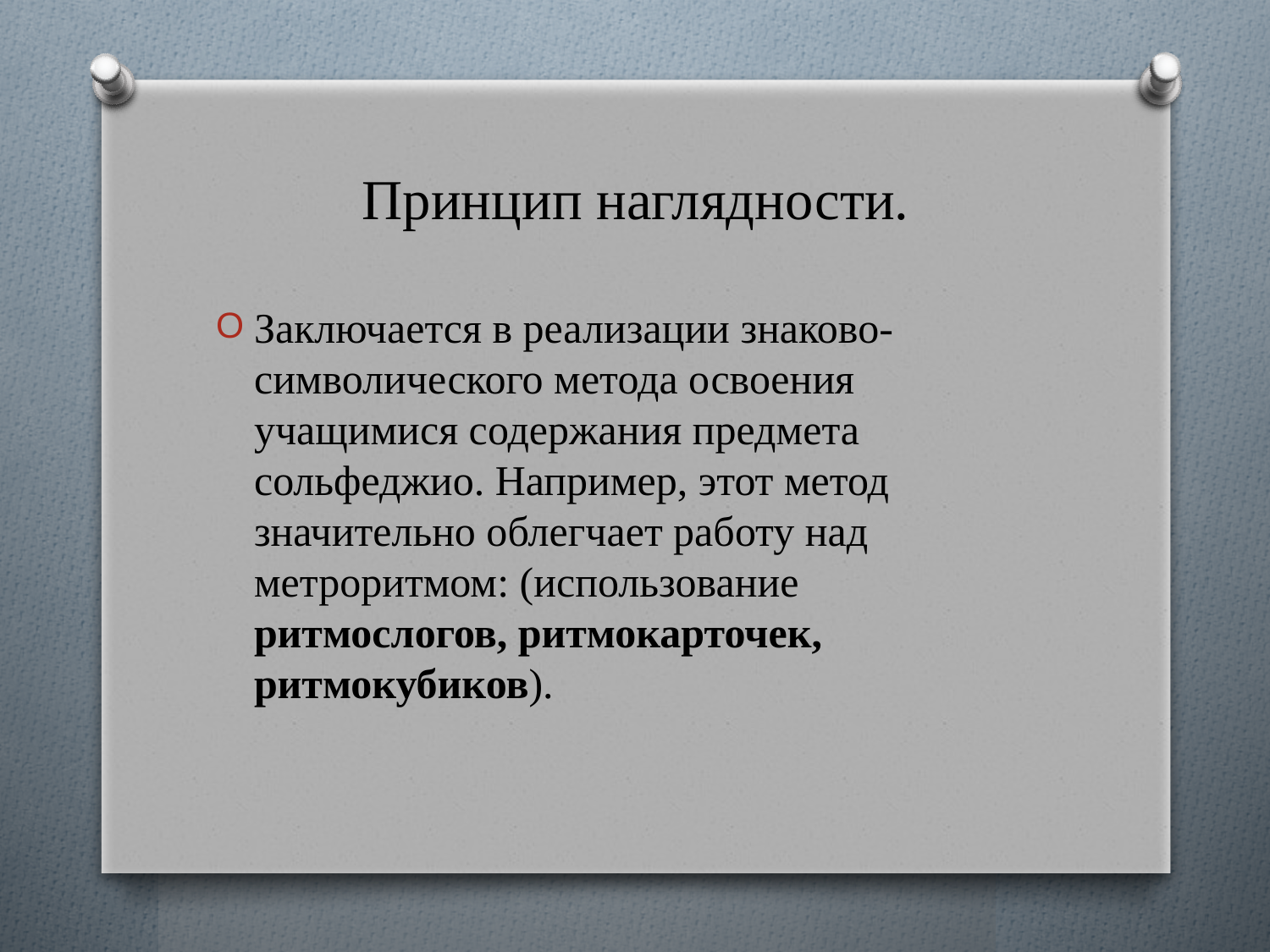

# Принцип наглядности.
Заключается в реализации знаково-символического метода освоения учащимися содержания предмета сольфеджио. Например, этот метод значительно облегчает работу над метроритмом: (использование ритмослогов, ритмокарточек, ритмокубиков).